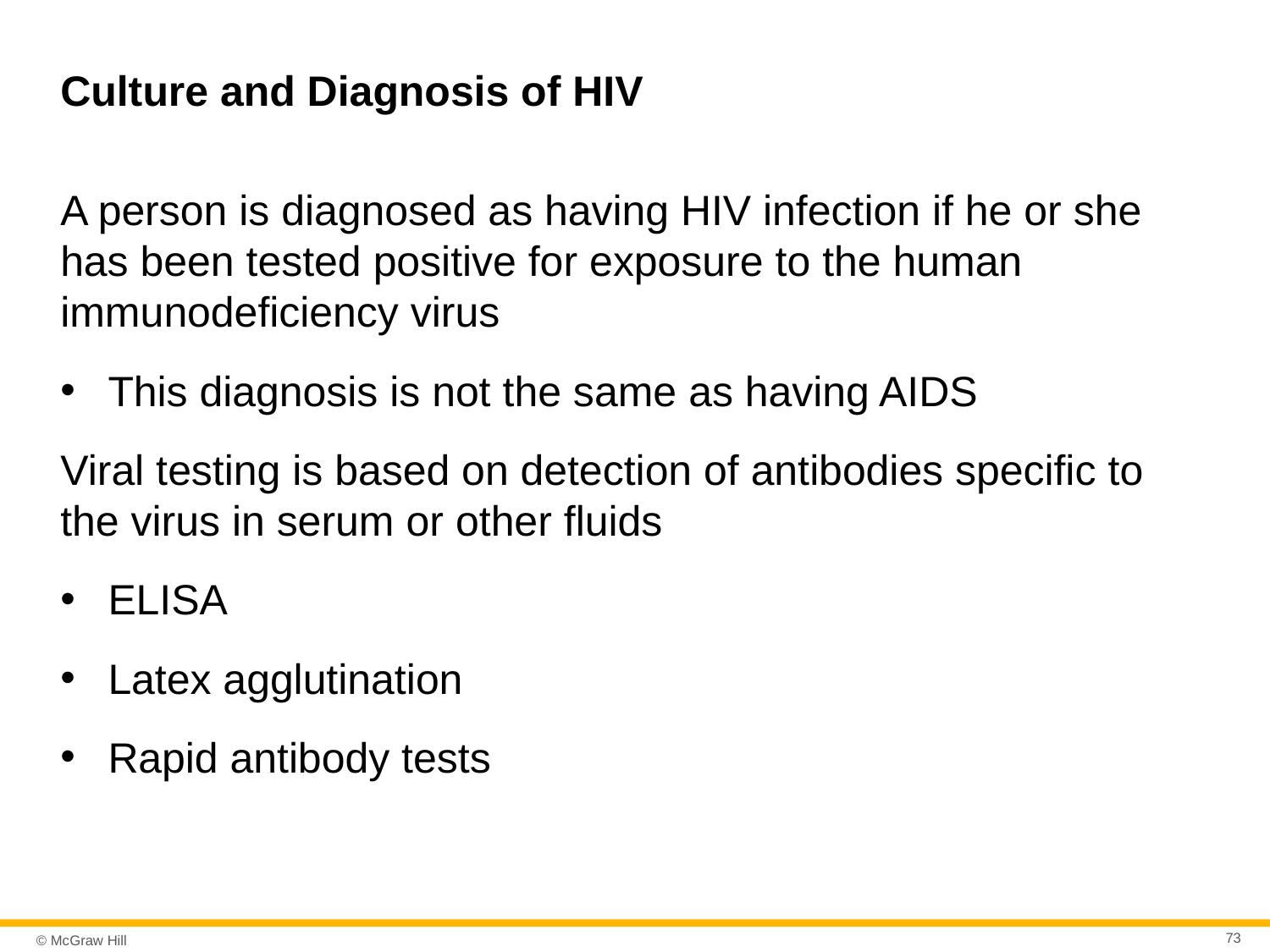

# Culture and Diagnosis of HIV
A person is diagnosed as having HIV infection if he or she has been tested positive for exposure to the human immunodeficiency virus
This diagnosis is not the same as having AIDS
Viral testing is based on detection of antibodies specific to the virus in serum or other fluids
ELISA
Latex agglutination
Rapid antibody tests